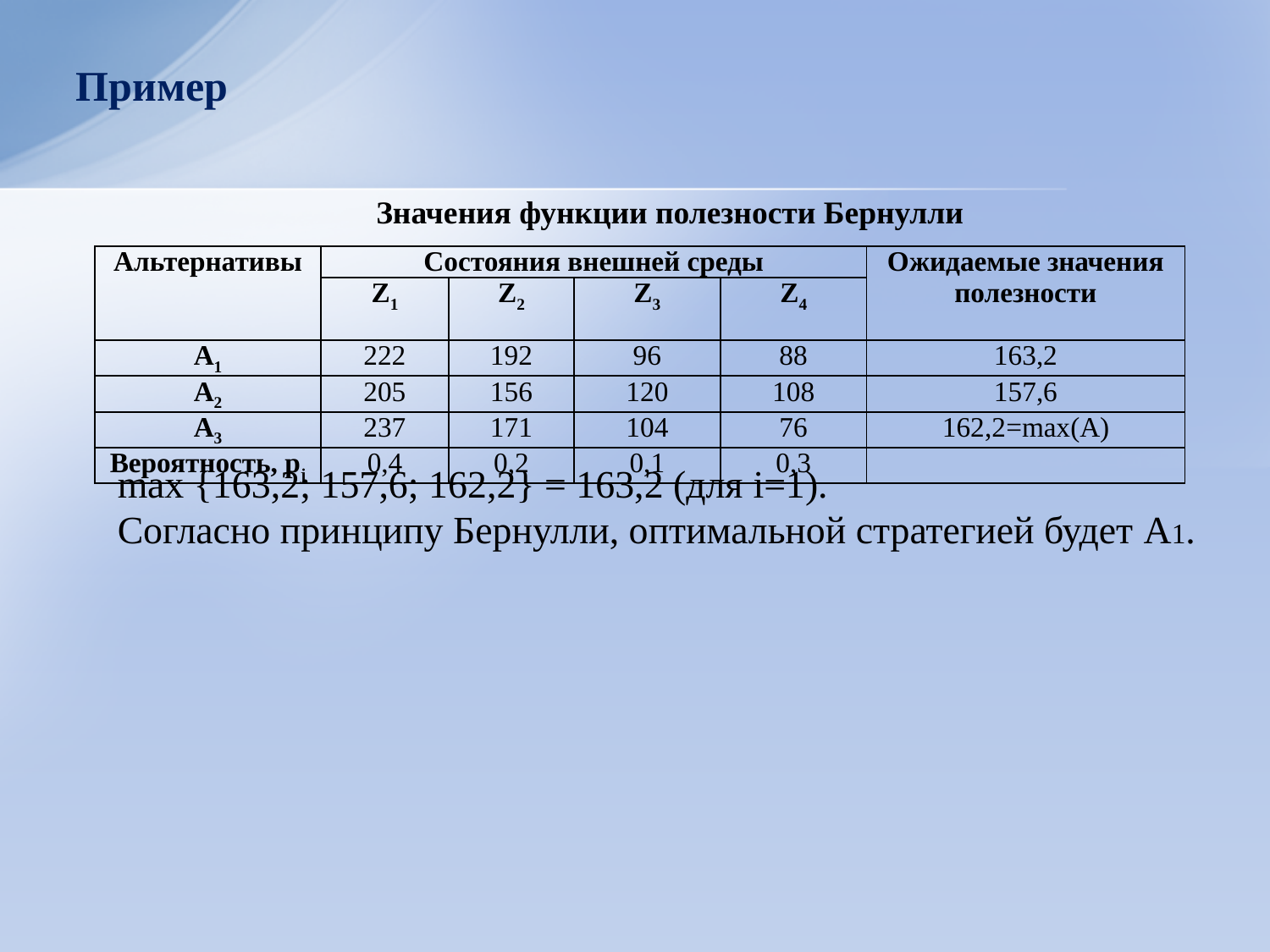

# Пример
Значения функции полезности Бернулли

mах {163,2; 157,6; 162,2} = 163,2 (для i=1).
Согласно принципу Бернулли, оптимальной стратегией будет A1.

| Альтернативы | Состояния внешней среды |  |  |  | Ожидаемые значения полезности |
| --- | --- | --- | --- | --- | --- |
|  | Z1 | Z2 | Z3 | Z4 |  |
| A1 | 222 | 192 | 96 | 88 | 163,2 |
| A2 | 205 | 156 | 120 | 108 | 157,6 |
| A3 | 237 | 171 | 104 | 76 | 162,2=max(A) |
| Вероятность, pj | 0,4 | 0,2 | 0,1 | 0,3 |  |